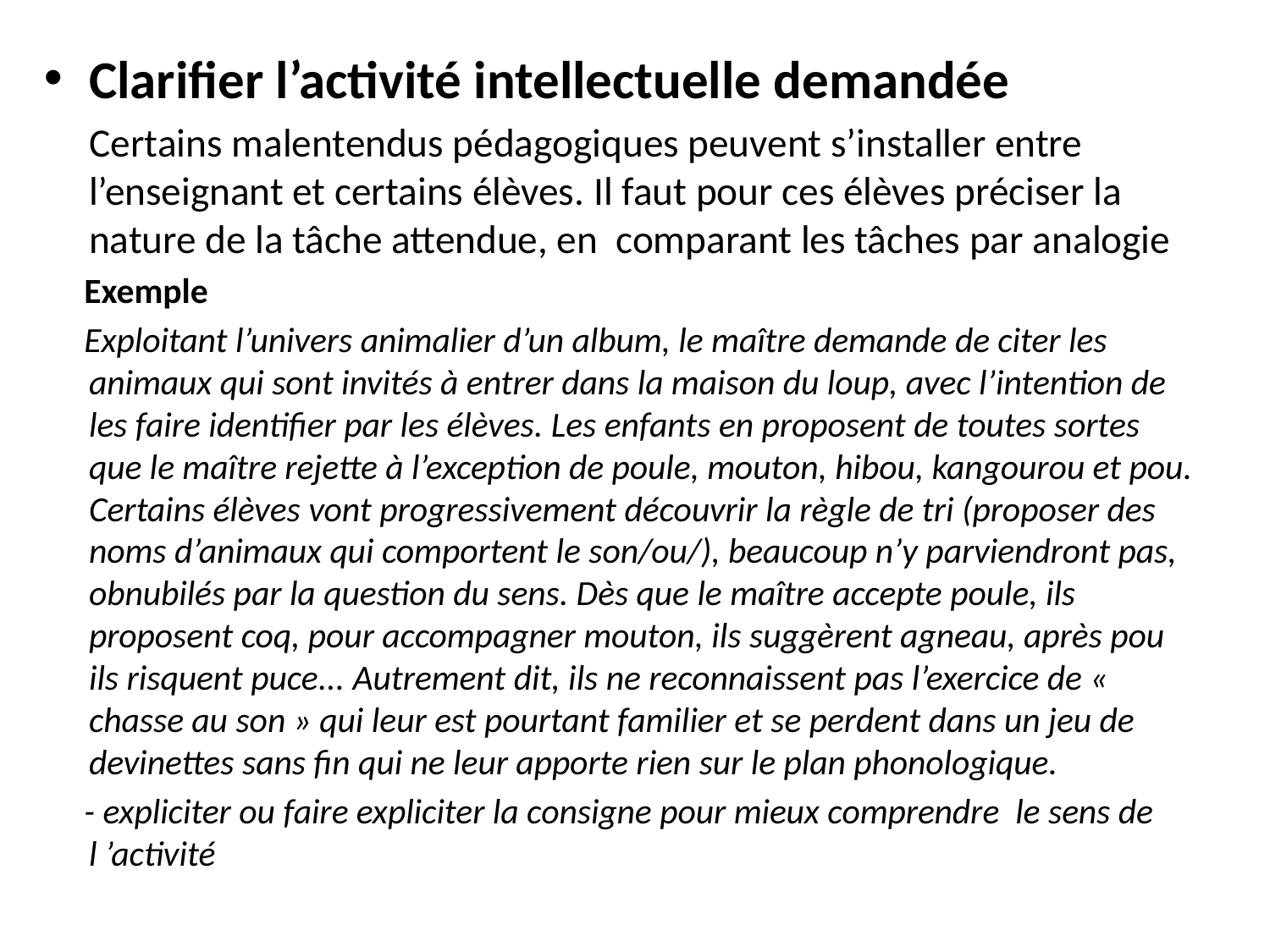

Clarifier l’activité intellectuelle demandée
     Certains malentendus pédagogiques peuvent s’installer entre l’enseignant et certains élèves. Il faut pour ces élèves préciser la nature de la tâche attendue, en  comparant les tâches par analogie
     Exemple
     Exploitant l’univers animalier d’un album, le maître demande de citer les animaux qui sont invités à entrer dans la maison du loup, avec l’intention de les faire identifier par les élèves. Les enfants en proposent de toutes sortes que le maître rejette à l’exception de poule, mouton, hibou, kangourou et pou. Certains élèves vont progressivement découvrir la règle de tri (proposer des noms d’animaux qui comportent le son/ou/), beaucoup n’y parviendront pas, obnubilés par la question du sens. Dès que le maître accepte poule, ils proposent coq, pour accompagner mouton, ils suggèrent agneau, après pou ils risquent puce... Autrement dit, ils ne reconnaissent pas l’exercice de « chasse au son » qui leur est pourtant familier et se perdent dans un jeu de devinettes sans fin qui ne leur apporte rien sur le plan phonologique.
     - expliciter ou faire expliciter la consigne pour mieux comprendre  le sens de l ’activité